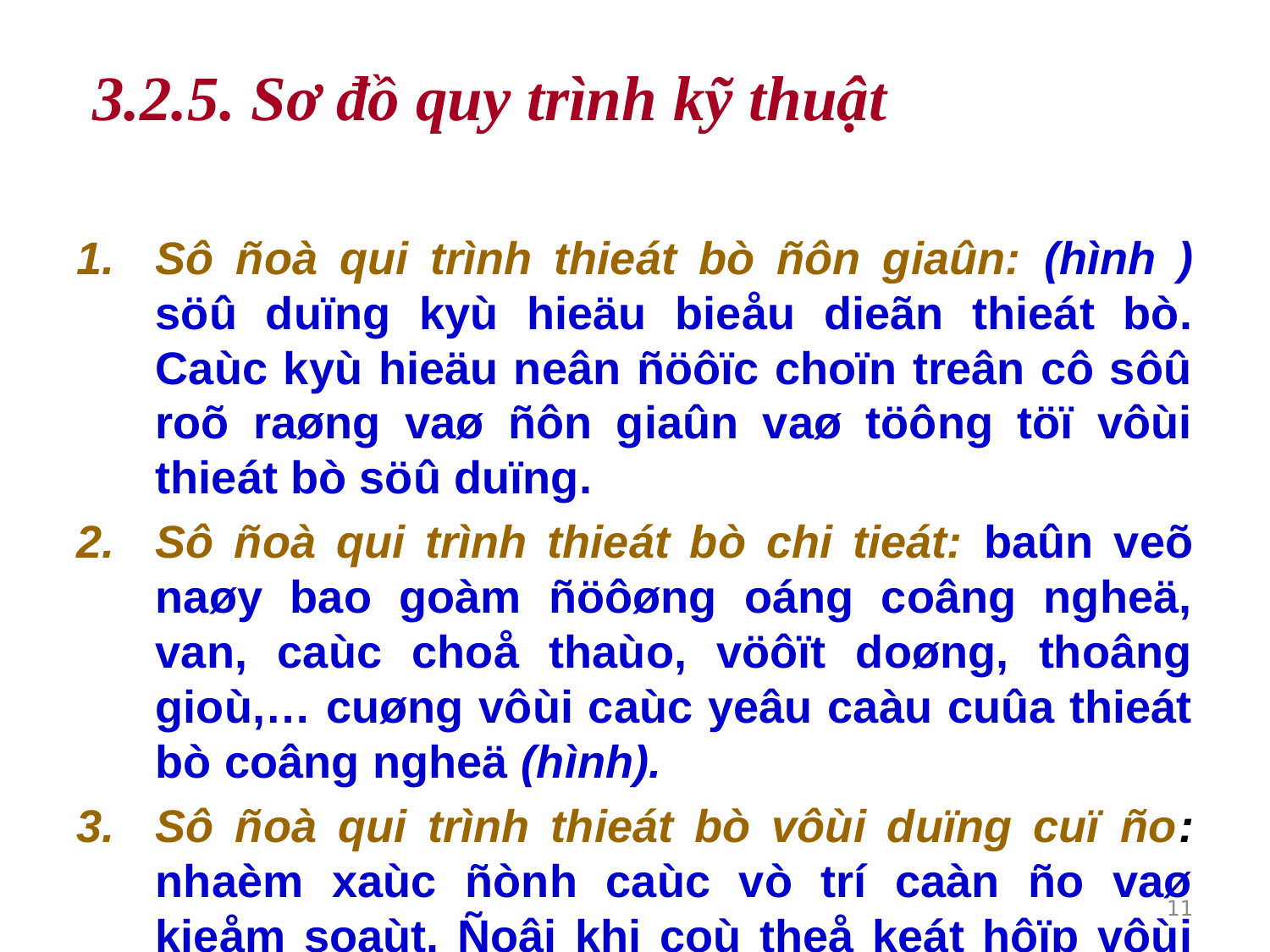

# 3.2.5. Sơ đồ quy trình kỹ thuật
Sô ñoà qui trình thieát bò ñôn giaûn: (hình ) söû duïng kyù hieäu bieåu dieãn thieát bò. Caùc kyù hieäu neân ñöôïc choïn treân cô sôû roõ raøng vaø ñôn giaûn vaø töông töï vôùi thieát bò söû duïng.
Sô ñoà qui trình thieát bò chi tieát: baûn veõ naøy bao goàm ñöôøng oáng coâng ngheä, van, caùc choå thaùo, vöôït doøng, thoâng gioù,… cuøng vôùi caùc yeâu caàu cuûa thieát bò coâng ngheä (hình).
Sô ñoà qui trình thieát bò vôùi duïng cuï ño: nhaèm xaùc ñònh caùc vò trí caàn ño vaø kieåm soaùt. Ñoâi khi coù theå keát hôïp vôùi sô ñoà qui trình thieát bò ñôn giaûn.
11